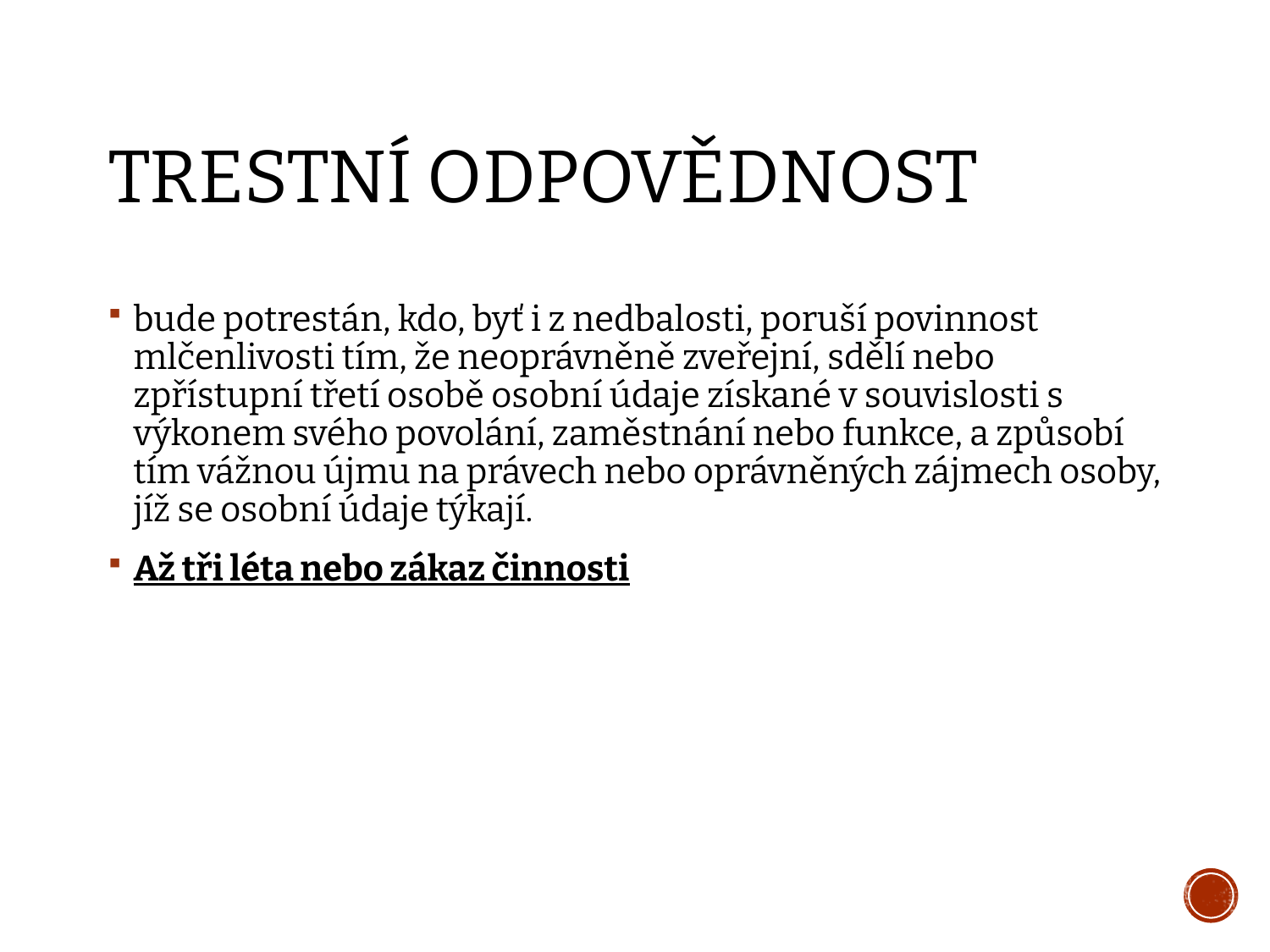

# Trestní odpovědnost
bude potrestán, kdo, byť i z nedbalosti, poruší povinnost mlčenlivosti tím, že neoprávněně zveřejní, sdělí nebo zpřístupní třetí osobě osobní údaje získané v souvislosti s výkonem svého povolání, zaměstnání nebo funkce, a způsobí tím vážnou újmu na právech nebo oprávněných zájmech osoby, jíž se osobní údaje týkají.
Až tři léta nebo zákaz činnosti